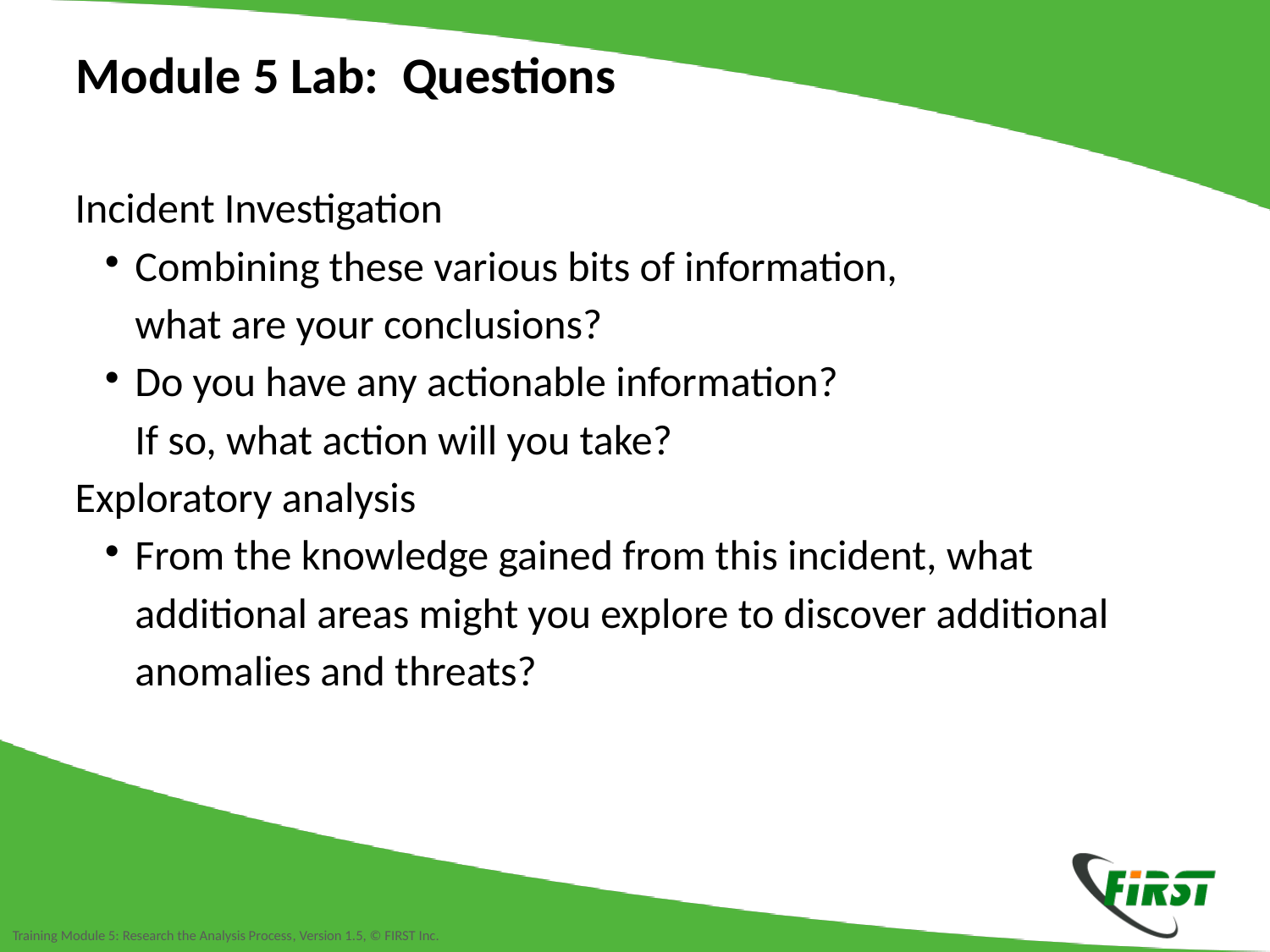

Module 5 Lab:  Questions
Incident Investigation
Combining these various bits of information,
what are your conclusions?
Do you have any actionable information?
If so, what action will you take?
Exploratory analysis
From the knowledge gained from this incident, what additional areas might you explore to discover additional anomalies and threats?